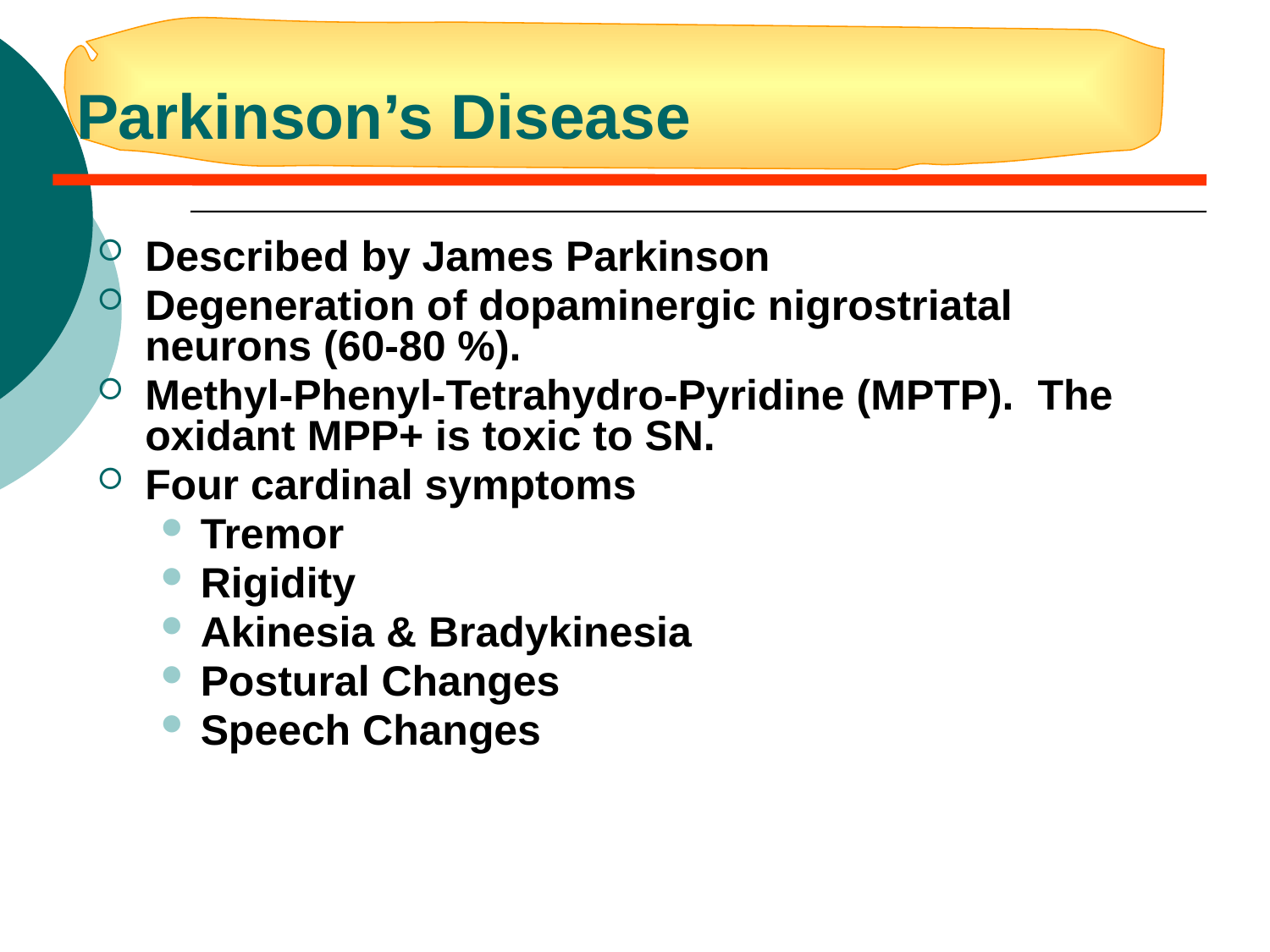

# Parkinson’s Disease

Described by James Parkinson
Degeneration of dopaminergic nigrostriatal neurons (60-80 %).
Methyl-Phenyl-Tetrahydro-Pyridine (MPTP).  The oxidant MPP+ is toxic to SN.
Four cardinal symptoms
Tremor
Rigidity
Akinesia & Bradykinesia
Postural Changes
Speech Changes